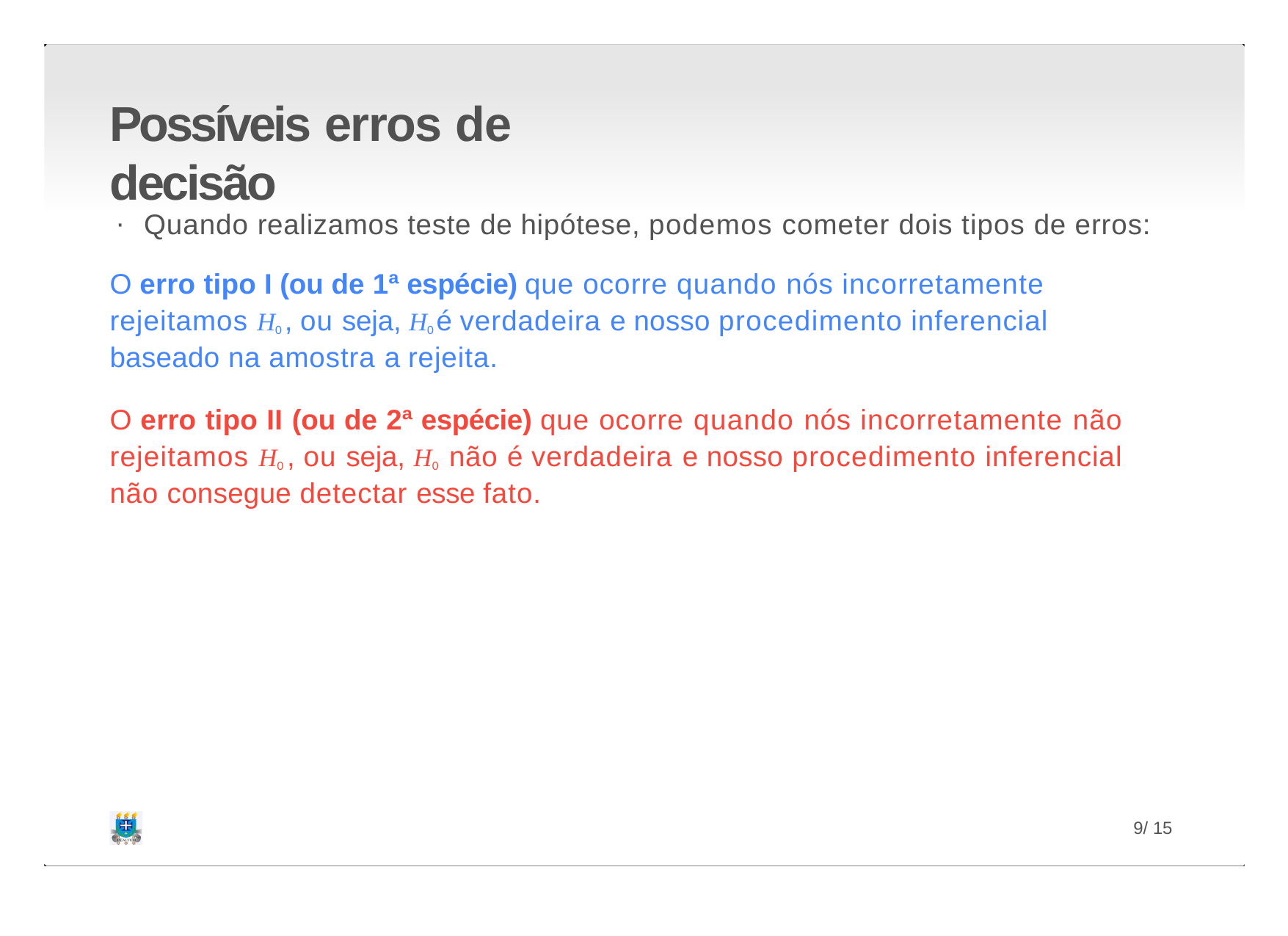

# Possíveis erros de decisão
Quando realizamos teste de hipótese, podemos cometer dois tipos de erros:
O erro tipo I (ou de 1ª espécie) que ocorre quando nós incorretamente  rejeitamos H0 , ou seja, H0 é verdadeira e nosso procedimento inferencial  baseado na amostra a rejeita.
O erro tipo II (ou de 2ª espécie) que ocorre quando nós incorretamente não  rejeitamos H0 , ou seja, H0   não é verdadeira e nosso procedimento inferencial  não consegue detectar esse fato.

9/ 15